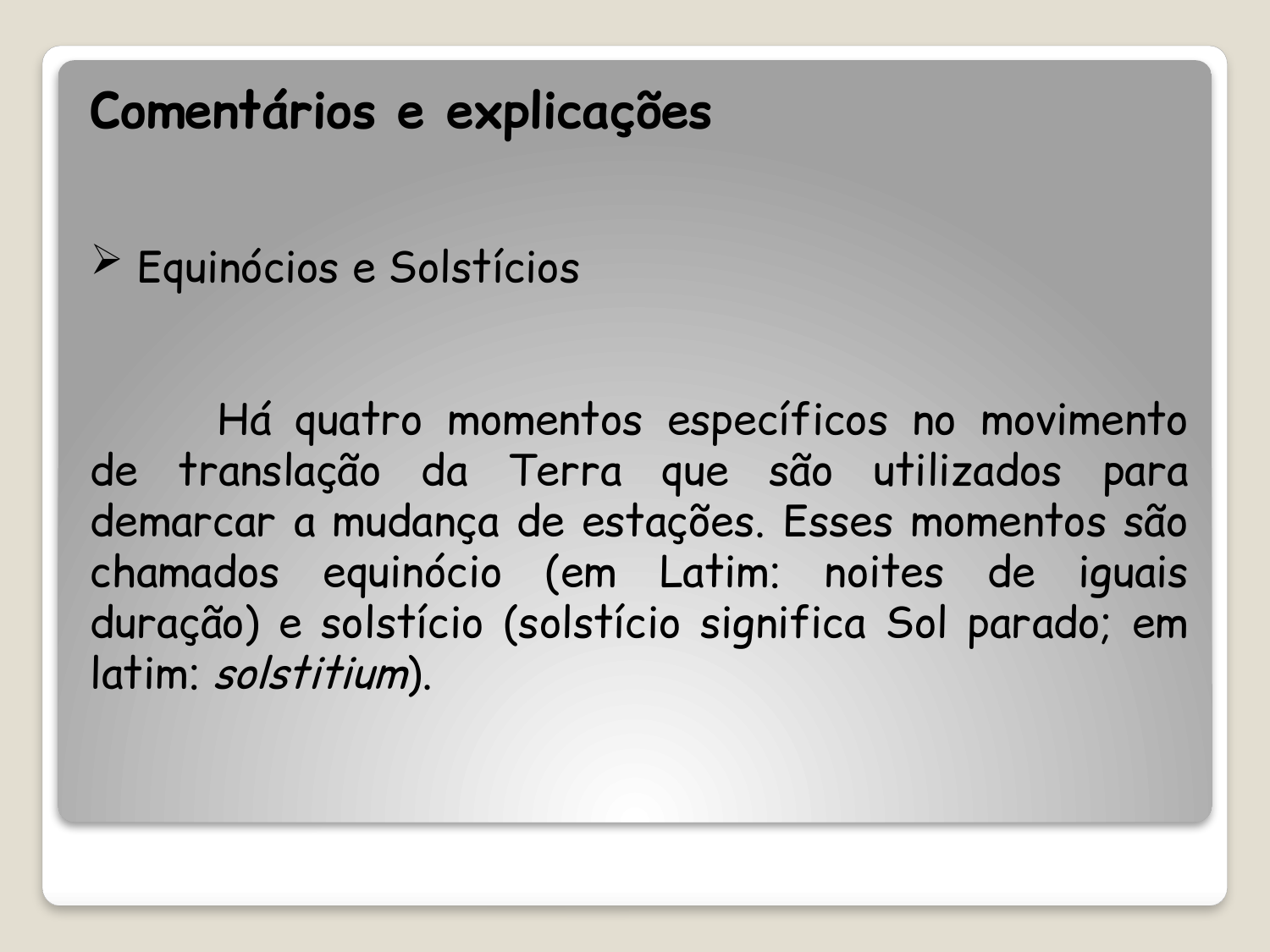

Comentários e explicações

 Equinócios e Solstícios

	Há quatro momentos específicos no movimento de translação da Terra que são utilizados para demarcar a mudança de estações. Esses momentos são chamados equinócio (em Latim: noites de iguais duração) e solstício (solstício significa Sol parado; em latim: solstitium).